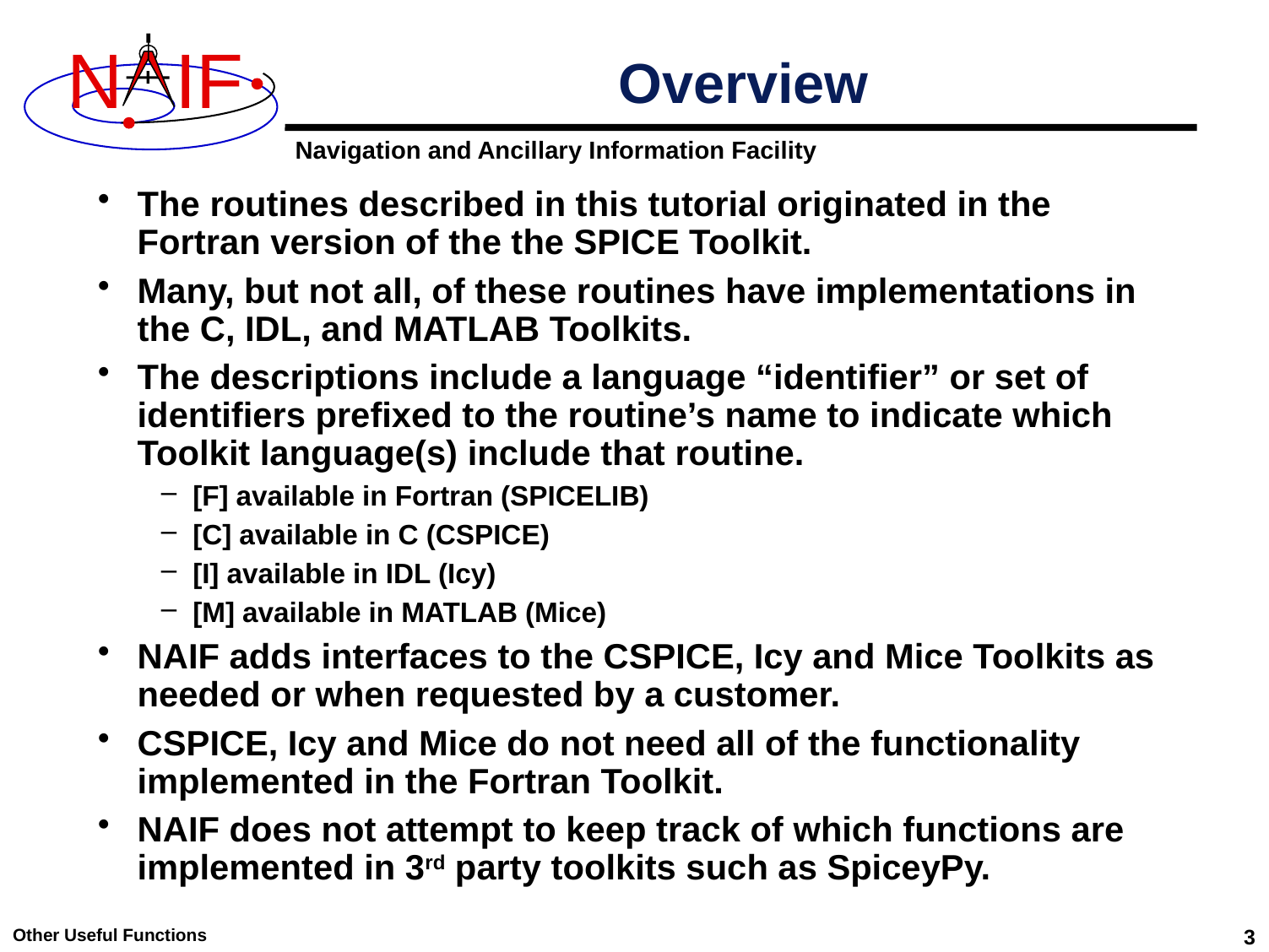

# Overview
The routines described in this tutorial originated in the Fortran version of the the SPICE Toolkit.
Many, but not all, of these routines have implementations in the C, IDL, and MATLAB Toolkits.
The descriptions include a language “identifier” or set of identifiers prefixed to the routine’s name to indicate which Toolkit language(s) include that routine.
[F] available in Fortran (SPICELIB)
[C] available in C (CSPICE)
[I] available in IDL (Icy)
[M] available in MATLAB (Mice)
NAIF adds interfaces to the CSPICE, Icy and Mice Toolkits as needed or when requested by a customer.
CSPICE, Icy and Mice do not need all of the functionality implemented in the Fortran Toolkit.
NAIF does not attempt to keep track of which functions are implemented in 3rd party toolkits such as SpiceyPy.
Other Useful Functions
3